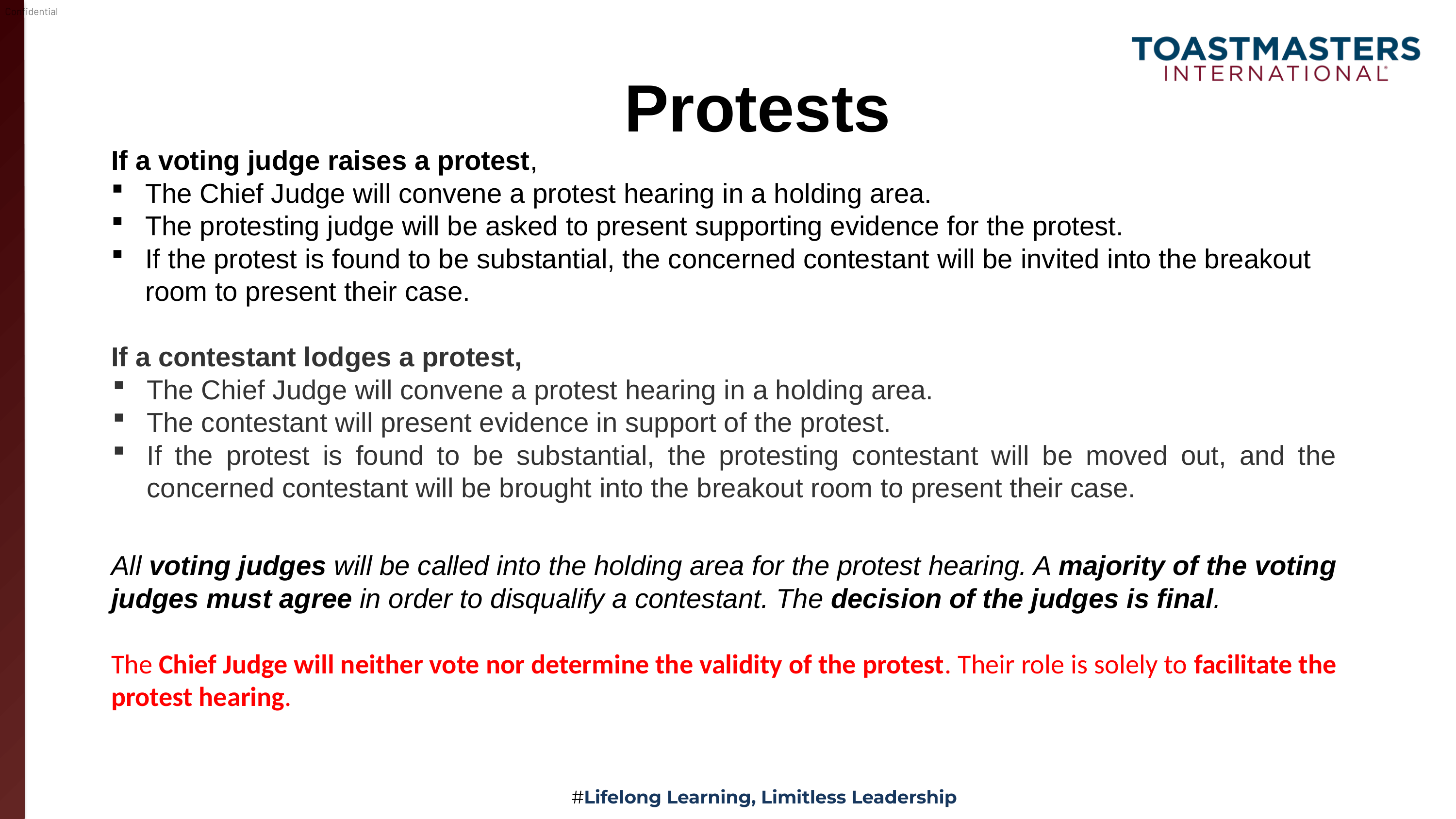

# Protests
If a voting judge raises a protest,
The Chief Judge will convene a protest hearing in a holding area.
The protesting judge will be asked to present supporting evidence for the protest.
If the protest is found to be substantial, the concerned contestant will be invited into the breakout room to present their case.

If a contestant lodges a protest,
The Chief Judge will convene a protest hearing in a holding area.
The contestant will present evidence in support of the protest.
If the protest is found to be substantial, the protesting contestant will be moved out, and the concerned contestant will be brought into the breakout room to present their case.

All voting judges will be called into the holding area for the protest hearing. A majority of the voting judges must agree in order to disqualify a contestant. The decision of the judges is final.

The Chief Judge will neither vote nor determine the validity of the protest. Their role is solely to facilitate the protest hearing.